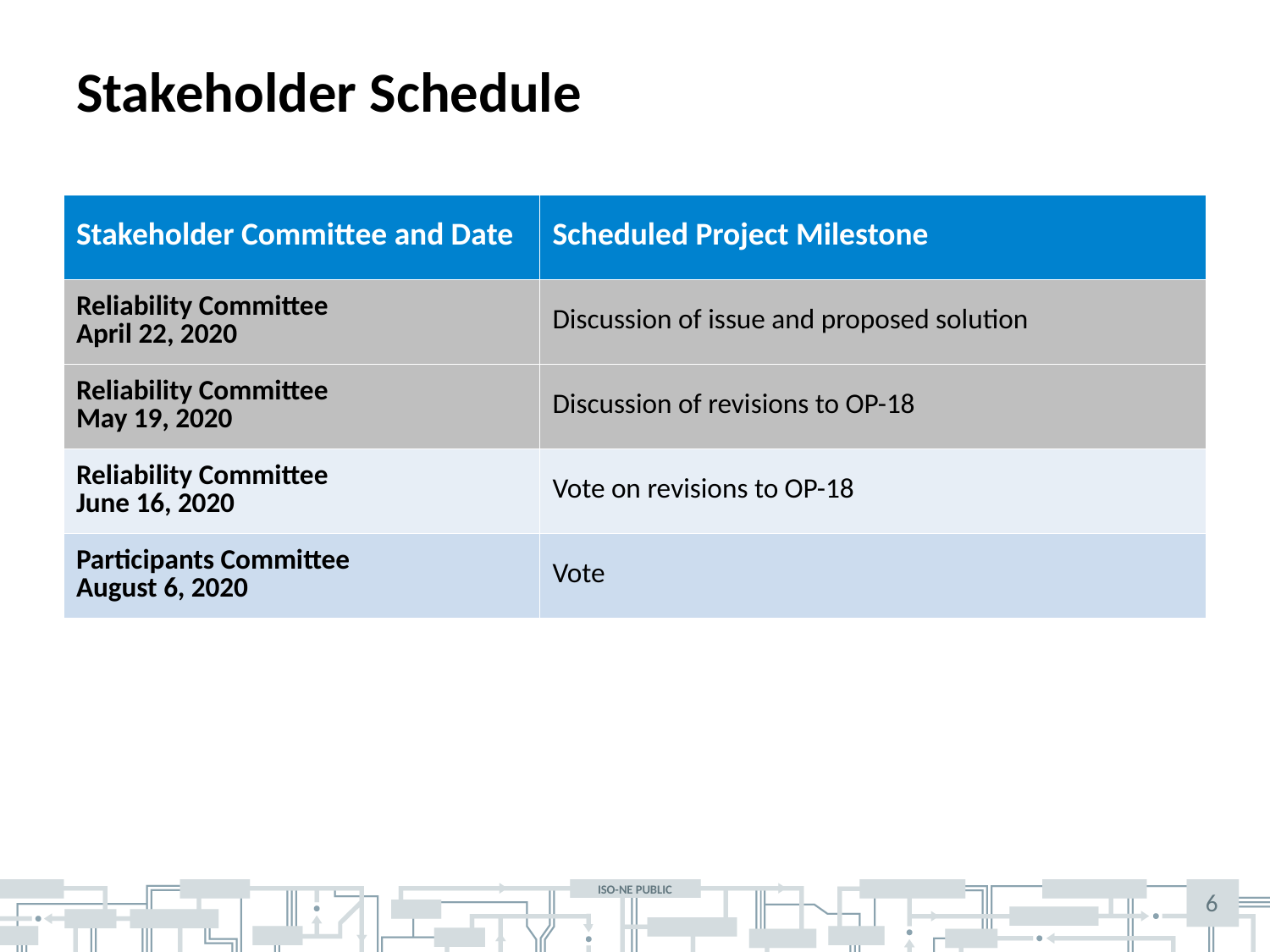

# Stakeholder Schedule
| Stakeholder Committee and Date | Scheduled Project Milestone |
| --- | --- |
| Reliability Committee April 22, 2020 | Discussion of issue and proposed solution |
| Reliability Committee May 19, 2020 | Discussion of revisions to OP-18 |
| Reliability Committee June 16, 2020 | Vote on revisions to OP-18 |
| Participants Committee August 6, 2020 | Vote |
6